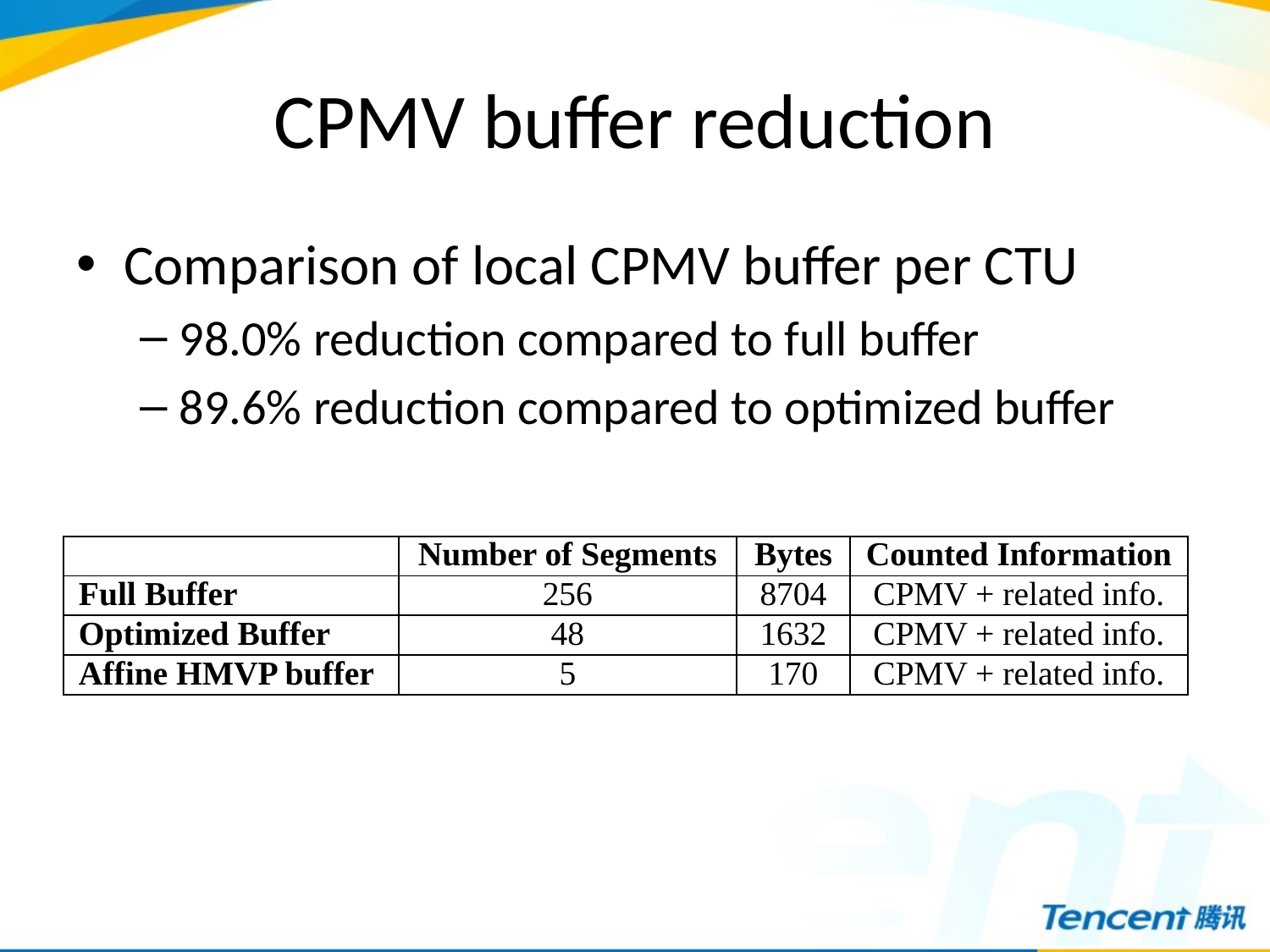

# CPMV buffer reduction
Comparison of local CPMV buffer per CTU
98.0% reduction compared to full buffer
89.6% reduction compared to optimized buffer
|  | Number of Segments | Bytes | Counted Information |
| --- | --- | --- | --- |
| Full Buffer | 256 | 8704 | CPMV + related info. |
| Optimized Buffer | 48 | 1632 | CPMV + related info. |
| Affine HMVP buffer | 5 | 170 | CPMV + related info. |